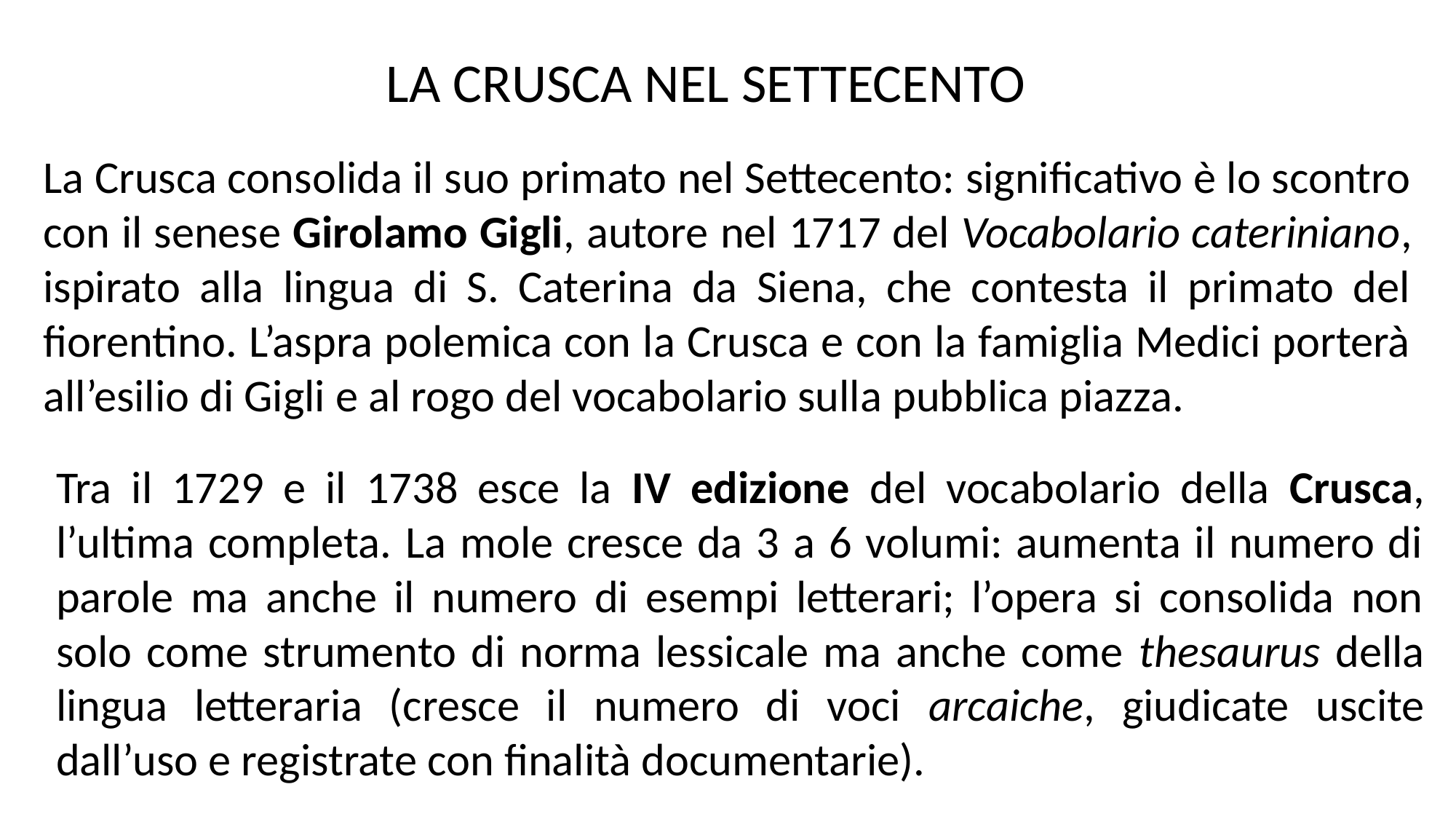

LA CRUSCA NEL SETTECENTO
La Crusca consolida il suo primato nel Settecento: significativo è lo scontro con il senese Girolamo Gigli, autore nel 1717 del Vocabolario cateriniano, ispirato alla lingua di S. Caterina da Siena, che contesta il primato del fiorentino. L’aspra polemica con la Crusca e con la famiglia Medici porterà all’esilio di Gigli e al rogo del vocabolario sulla pubblica piazza.
Tra il 1729 e il 1738 esce la IV edizione del vocabolario della Crusca, l’ultima completa. La mole cresce da 3 a 6 volumi: aumenta il numero di parole ma anche il numero di esempi letterari; l’opera si consolida non solo come strumento di norma lessicale ma anche come thesaurus della lingua letteraria (cresce il numero di voci arcaiche, giudicate uscite dall’uso e registrate con finalità documentarie).